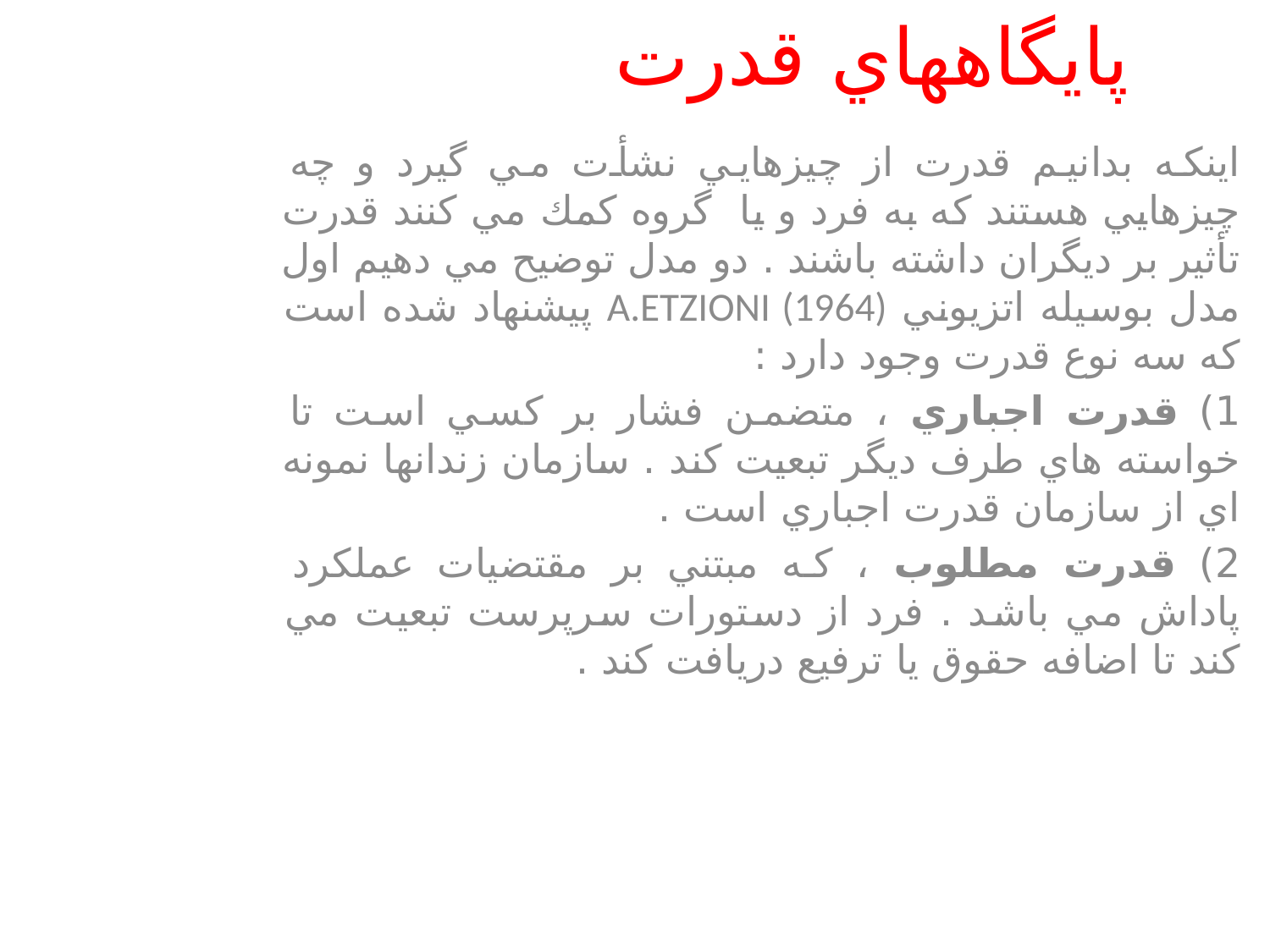

# پايگاههاي قدرت
اينكه بدانيم قدرت از چيزهايي نشأت مي گيرد و چه چيزهايي هستند كه به فرد و يا  گروه كمك مي كنند قدرت تأثير بر ديگران داشته باشند . دو مدل توضيح مي دهيم اول مدل بوسيله اتزيوني A.ETZIONI (1964) پيشنهاد شده است كه سه نوع قدرت وجود دارد :
1) قدرت اجباري ، متضمن فشار بر كسي است تا خواسته هاي طرف ديگر تبعيت كند . سازمان زندانها نمونه اي از سازمان قدرت اجباري است .
2) قدرت مطلوب ، كه مبتني بر مقتضيات عملكرد پاداش مي باشد . فرد از دستورات سرپرست تبعيت مي كند تا اضافه حقوق يا ترفيع دريافت كند .